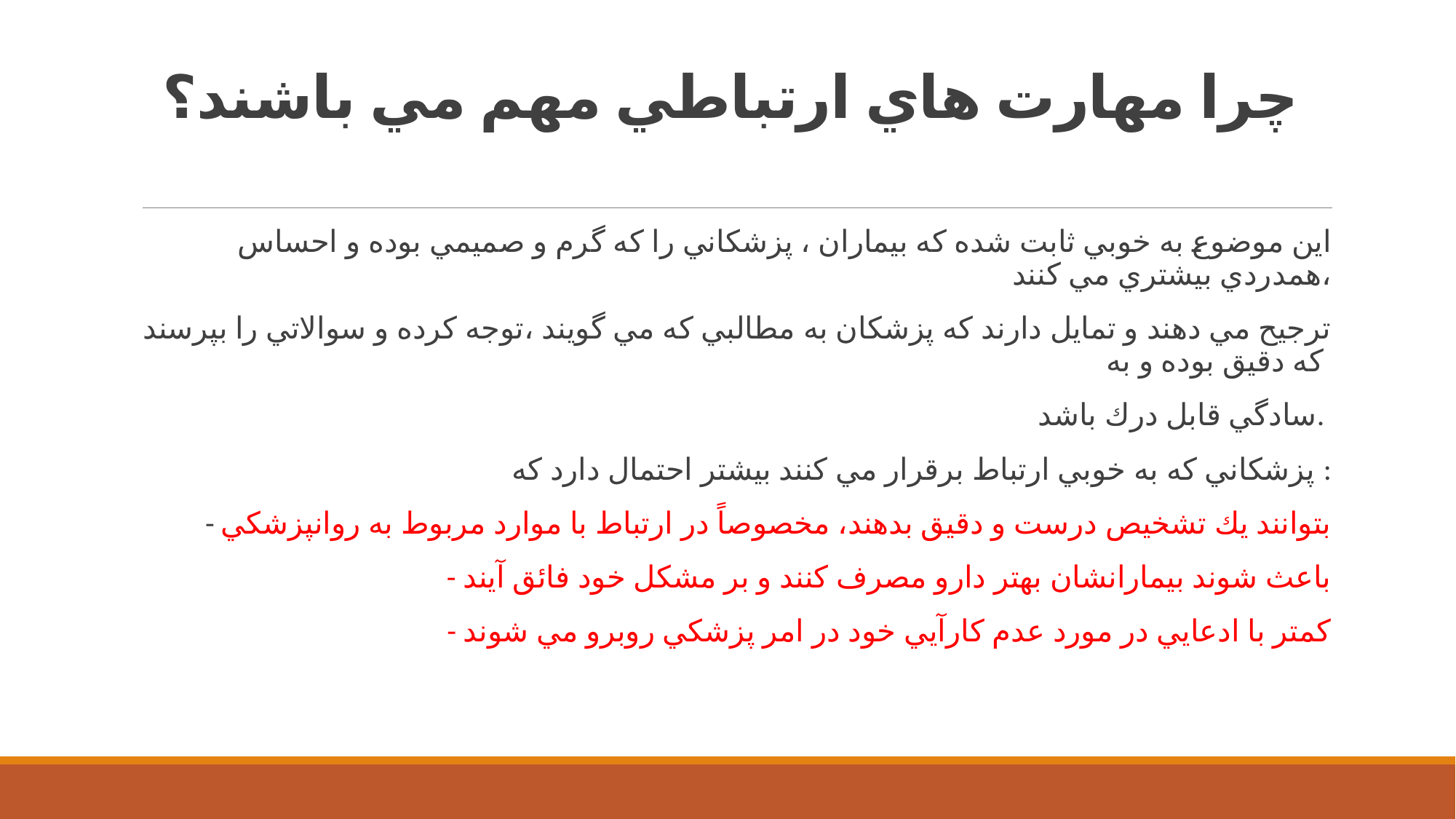

# چرا مهارت هاي ارتباطي مهم مي باشند؟
اين موضوع به خوبي ثابت شده كه بيماران ، پزشكاني را كه گرم و صميمي بوده و احساس همدردي بيشتري مي كنند،
ترجيح مي دهند و تمايل دارند كه پزشكان به مطالبي كه مي گويند ،توجه كرده و سوالاتي را بپرسند كه دقيق بوده و به
سادگي قابل درك باشد.
پزشكاني كه به خوبي ارتباط برقرار مي كنند بيشتر احتمال دارد كه :
- بتوانند يك تشخيص درست و دقيق بدهند، مخصوصاً در ارتباط با موارد مربوط به روانپزشكي
- باعث شوند بيمارانشان بهتر دارو مصرف كنند و بر مشكل خود فائق آيند
- كمتر با ادعايي در مورد عدم كارآيي خود در امر پزشكي روبرو مي شوند